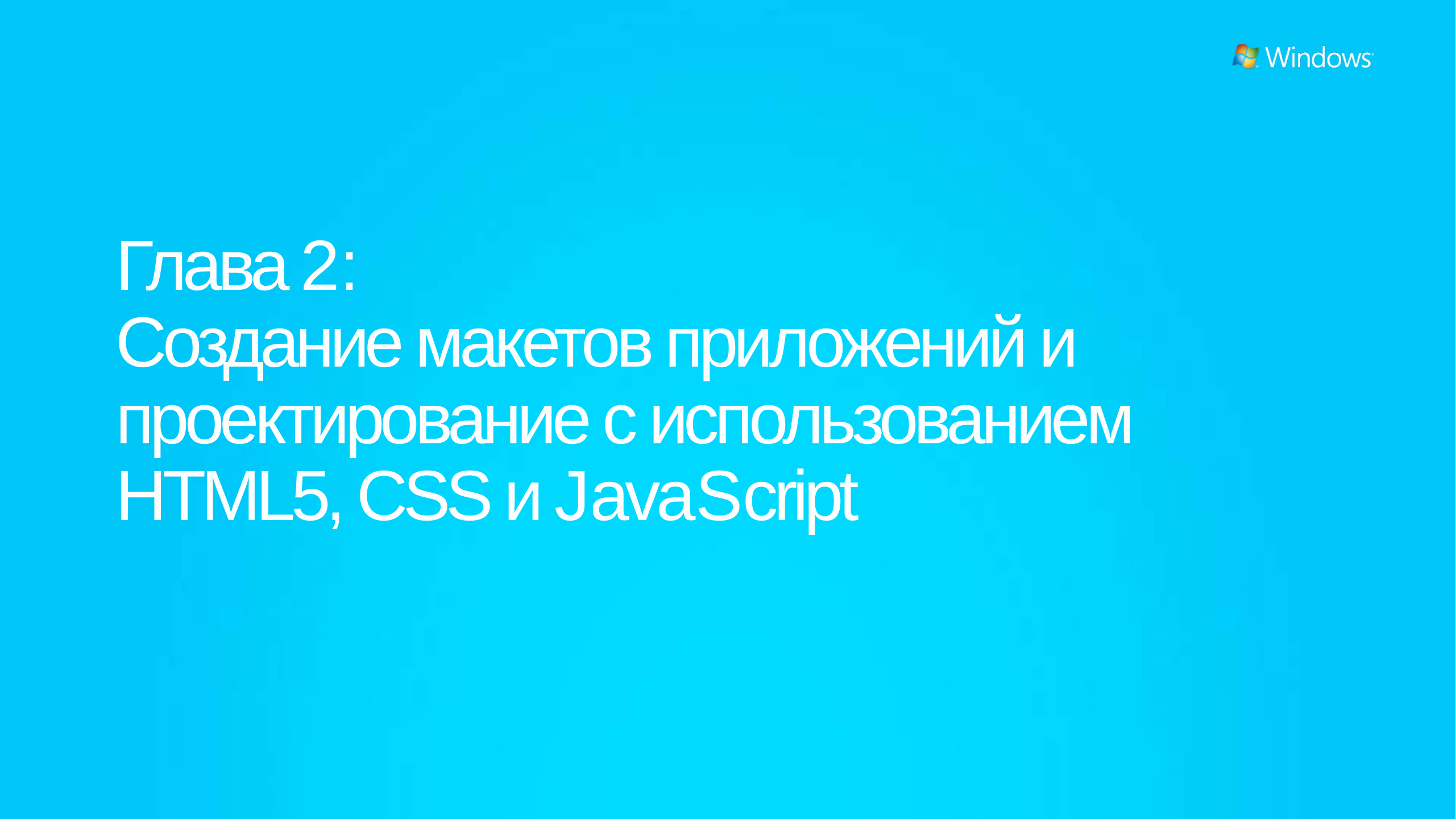

# Глава 2: Создание макетов приложений и проектирование с использованием HTML5, CSS и JavaScript